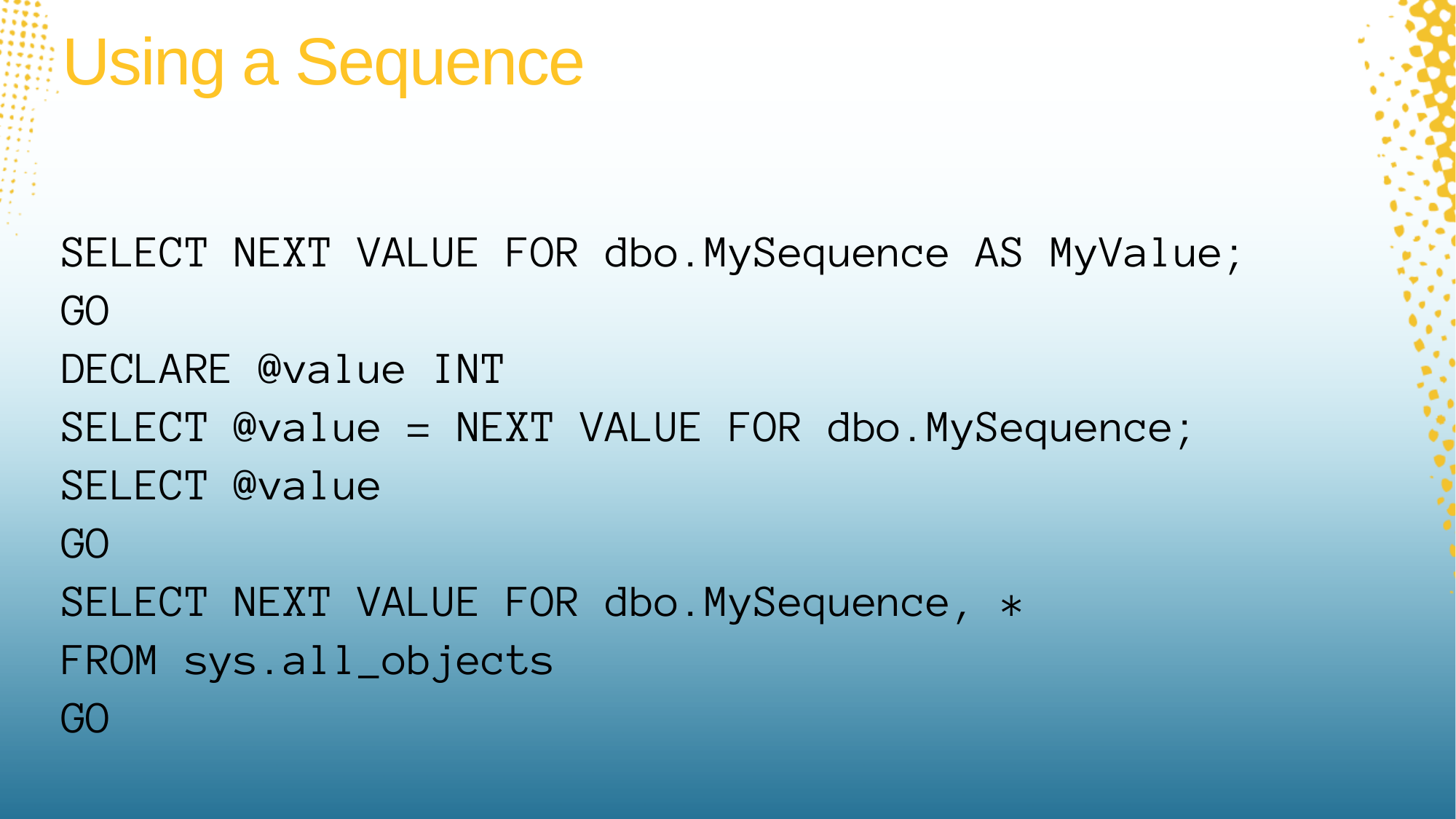

# Using a Sequence
SELECT NEXT VALUE FOR dbo.MySequence AS MyValue;
GO
DECLARE @value INT
SELECT @value = NEXT VALUE FOR dbo.MySequence;
SELECT @value
GO
SELECT NEXT VALUE FOR dbo.MySequence, *
FROM sys.all_objects
GO